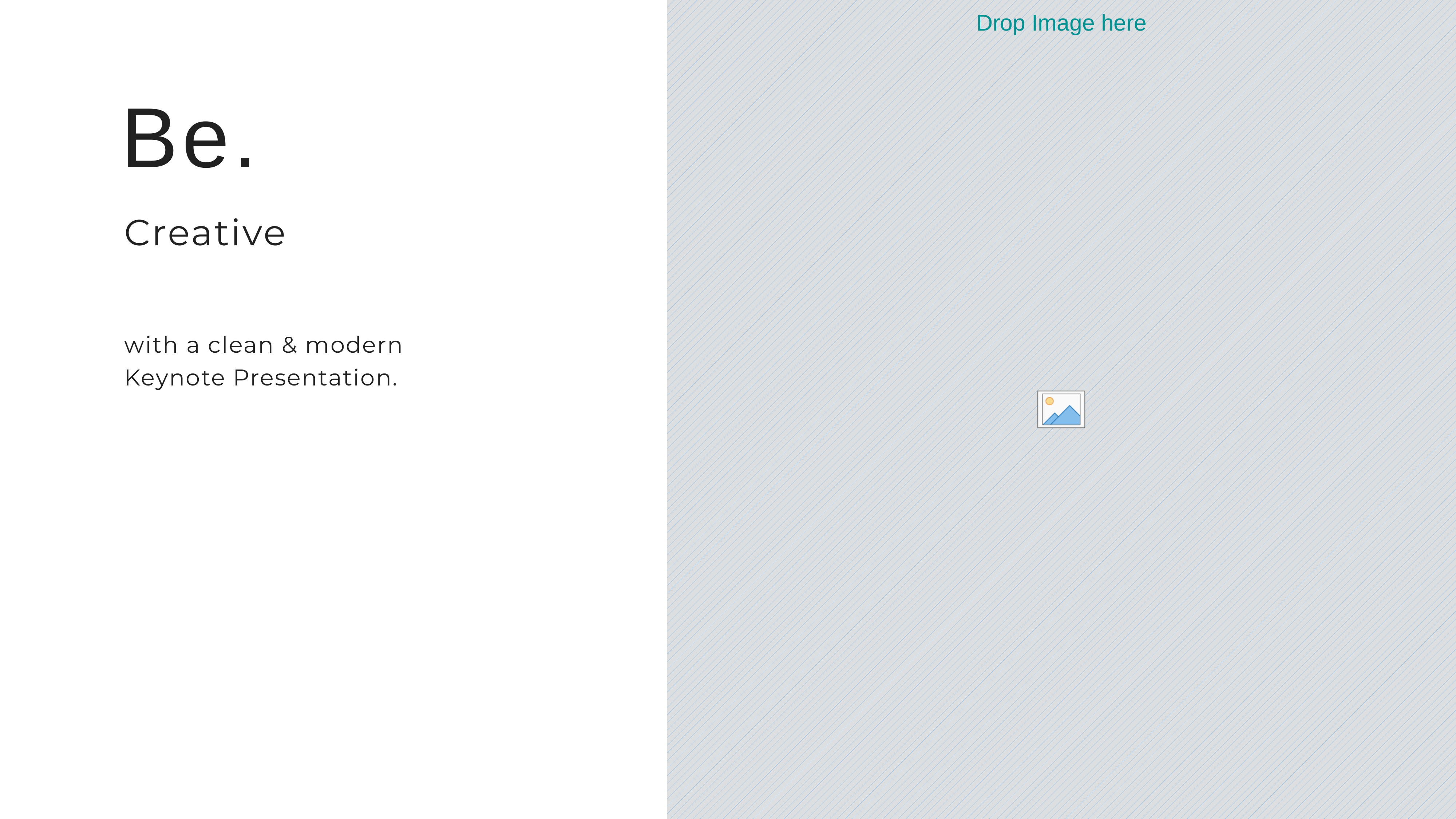

Be.
Creative
with a clean & modern Keynote Presentation.